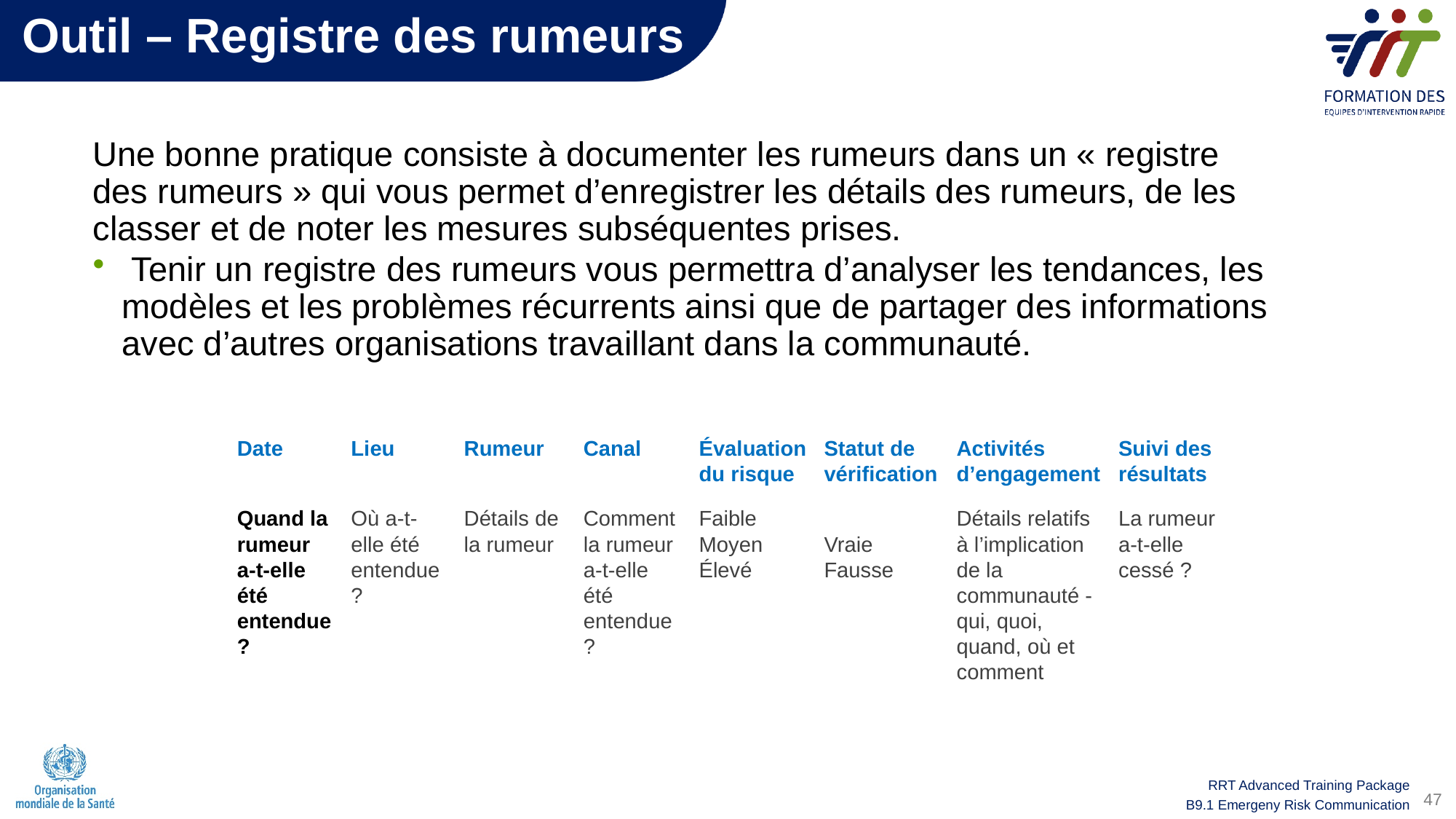

Outil – Registre des rumeurs
Une bonne pratique consiste à documenter les rumeurs dans un « registre des rumeurs » qui vous permet d’enregistrer les détails des rumeurs, de les classer et de noter les mesures subséquentes prises.
 Tenir un registre des rumeurs vous permettra d’analyser les tendances, les modèles et les problèmes récurrents ainsi que de partager des informations avec d’autres organisations travaillant dans la communauté.
| Date | Lieu | Rumeur | Canal | Évaluation du risque | Statut de vérification | Activités d’engagement | Suivi des résultats |
| --- | --- | --- | --- | --- | --- | --- | --- |
| Quand la rumeur a-t-elle été entendue ? | Où a-t-elle été entendue ? | Détails de la rumeur | Comment la rumeur a-t-elle été entendue ? | Faible Moyen Élevé | Vraie Fausse | Détails relatifs à l’implication de la communauté - qui, quoi, quand, où et comment | La rumeur a-t-elle cessé ? |